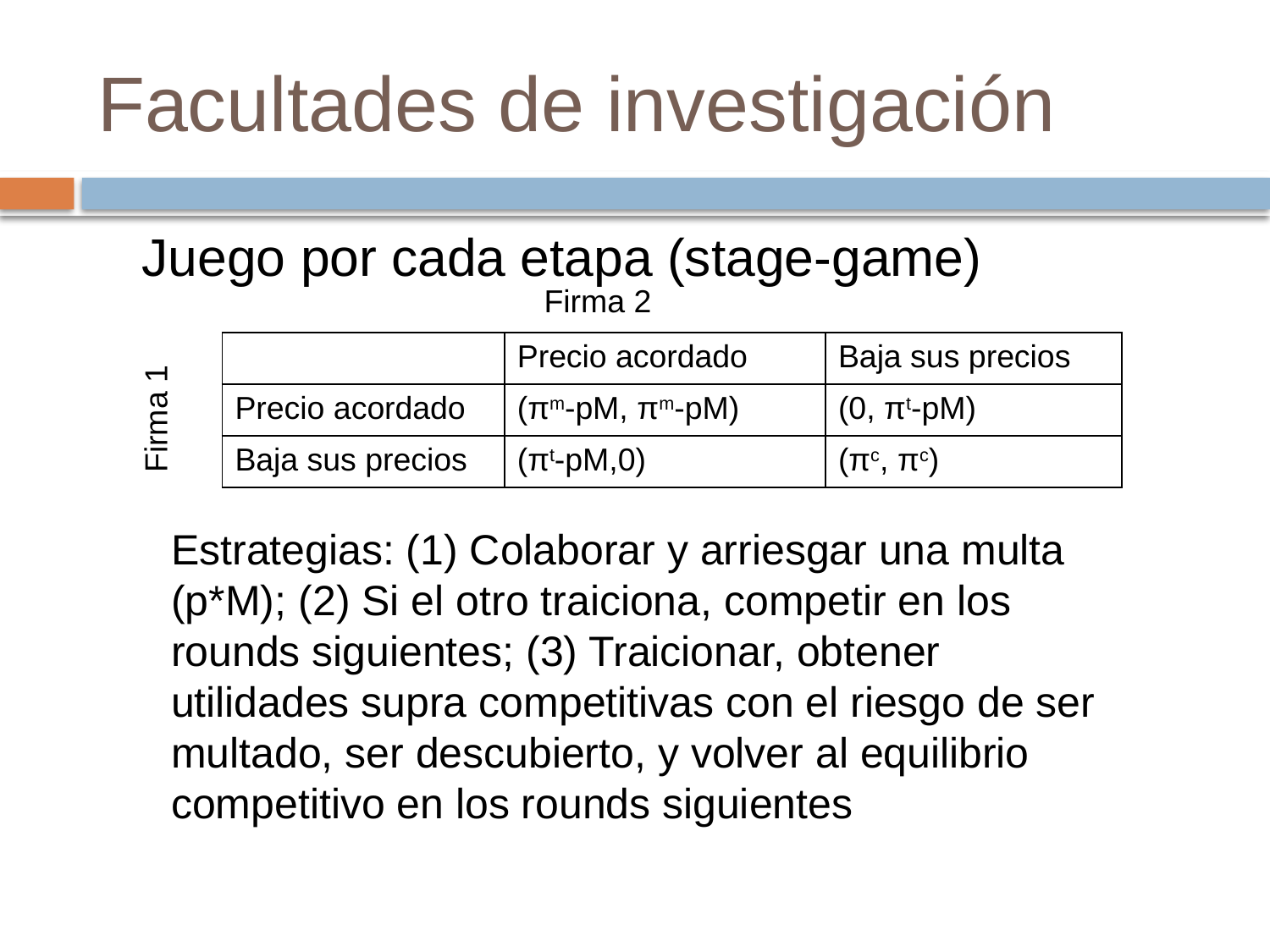

# Facultades de investigación
Juego por cada etapa (stage-game)

Firma 2
|  | Precio acordado | Baja sus precios |
| --- | --- | --- |
| Precio acordado | (πm-pM, πm-pM) | (0, πt-pM) |
| Baja sus precios | (πt-pM,0) | (πc, πc) |
Firma 1
Estrategias: (1) Colaborar y arriesgar una multa (p*M); (2) Si el otro traiciona, competir en los rounds siguientes; (3) Traicionar, obtener utilidades supra competitivas con el riesgo de ser multado, ser descubierto, y volver al equilibrio competitivo en los rounds siguientes